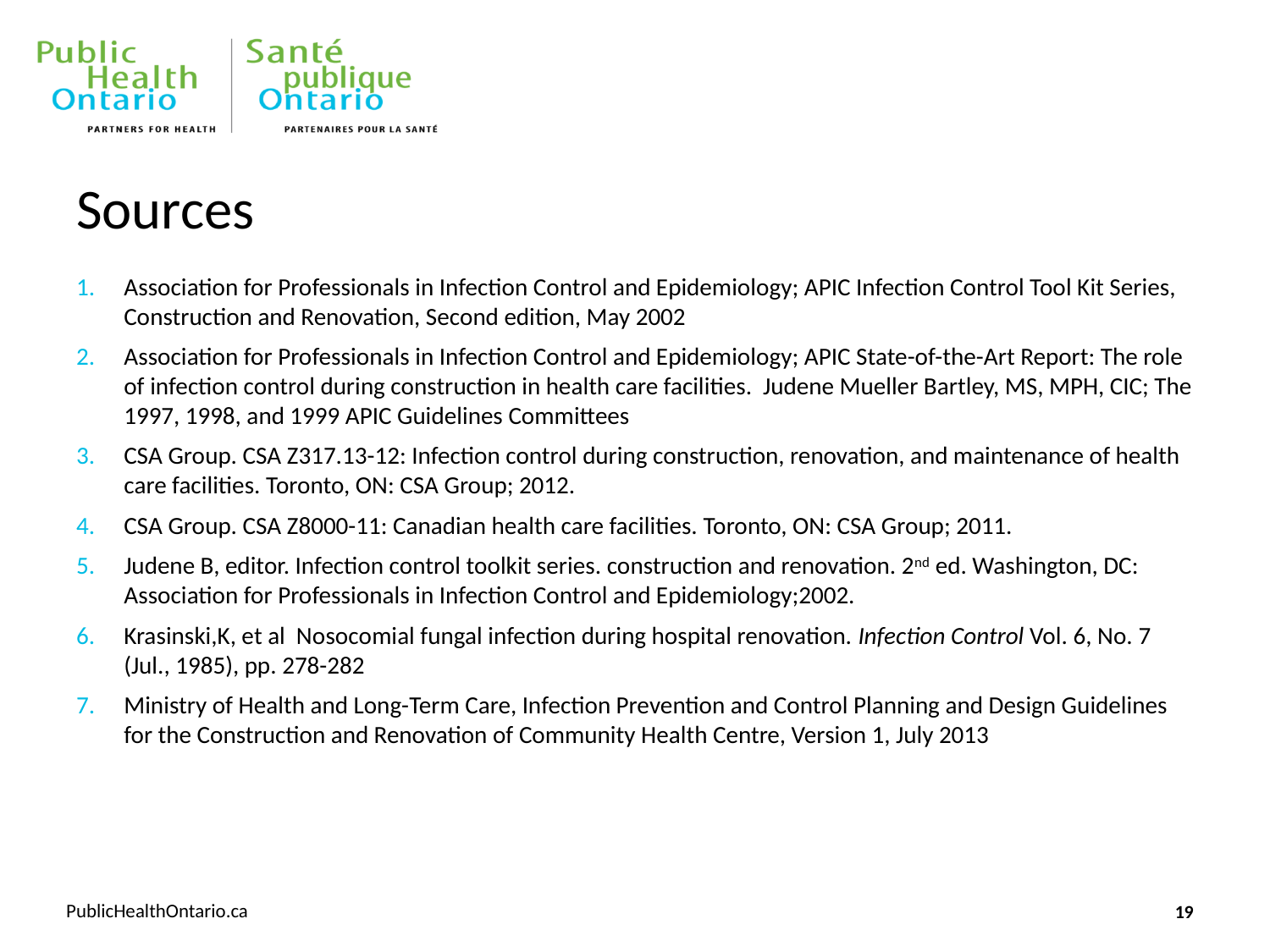

# Sources
Association for Professionals in Infection Control and Epidemiology; APIC Infection Control Tool Kit Series, Construction and Renovation, Second edition, May 2002
Association for Professionals in Infection Control and Epidemiology; APIC State-of-the-Art Report: The role of infection control during construction in health care facilities.  Judene Mueller Bartley, MS, MPH, CIC; The 1997, 1998, and 1999 APIC Guidelines Committees
CSA Group. CSA Z317.13-12: Infection control during construction, renovation, and maintenance of health care facilities. Toronto, ON: CSA Group; 2012.
CSA Group. CSA Z8000-11: Canadian health care facilities. Toronto, ON: CSA Group; 2011.
Judene B, editor. Infection control toolkit series. construction and renovation. 2nd ed. Washington, DC: Association for Professionals in Infection Control and Epidemiology;2002.
Krasinski,K, et al  Nosocomial fungal infection during hospital renovation. Infection Control Vol. 6, No. 7 (Jul., 1985), pp. 278-282
Ministry of Health and Long-Term Care, Infection Prevention and Control Planning and Design Guidelines for the Construction and Renovation of Community Health Centre, Version 1, July 2013

19